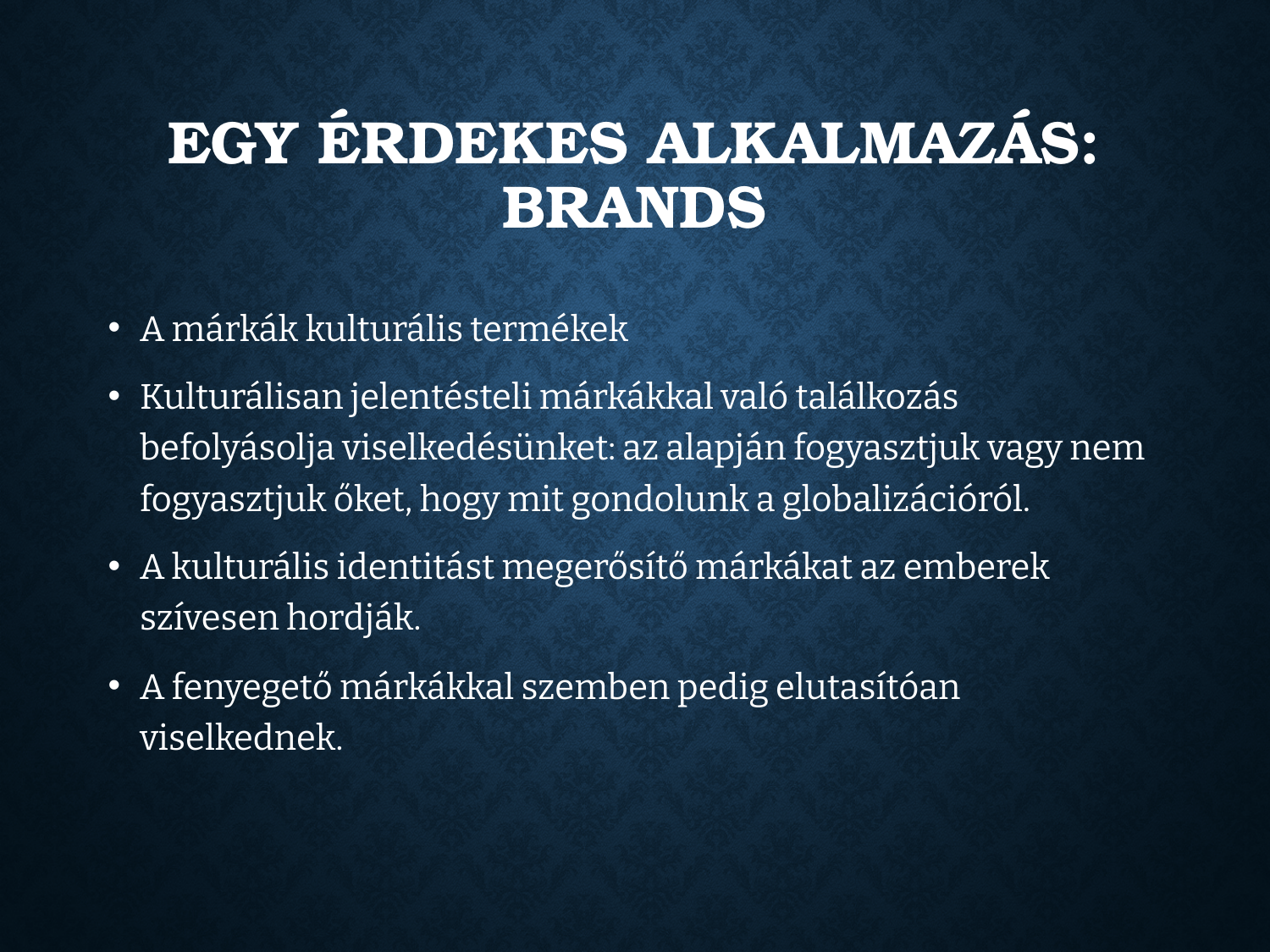

# Egy érdekes alkalmazás: brands
A márkák kulturális termékek
Kulturálisan jelentésteli márkákkal való találkozás befolyásolja viselkedésünket: az alapján fogyasztjuk vagy nem fogyasztjuk őket, hogy mit gondolunk a globalizációról.
A kulturális identitást megerősítő márkákat az emberek szívesen hordják.
A fenyegető márkákkal szemben pedig elutasítóan viselkednek.